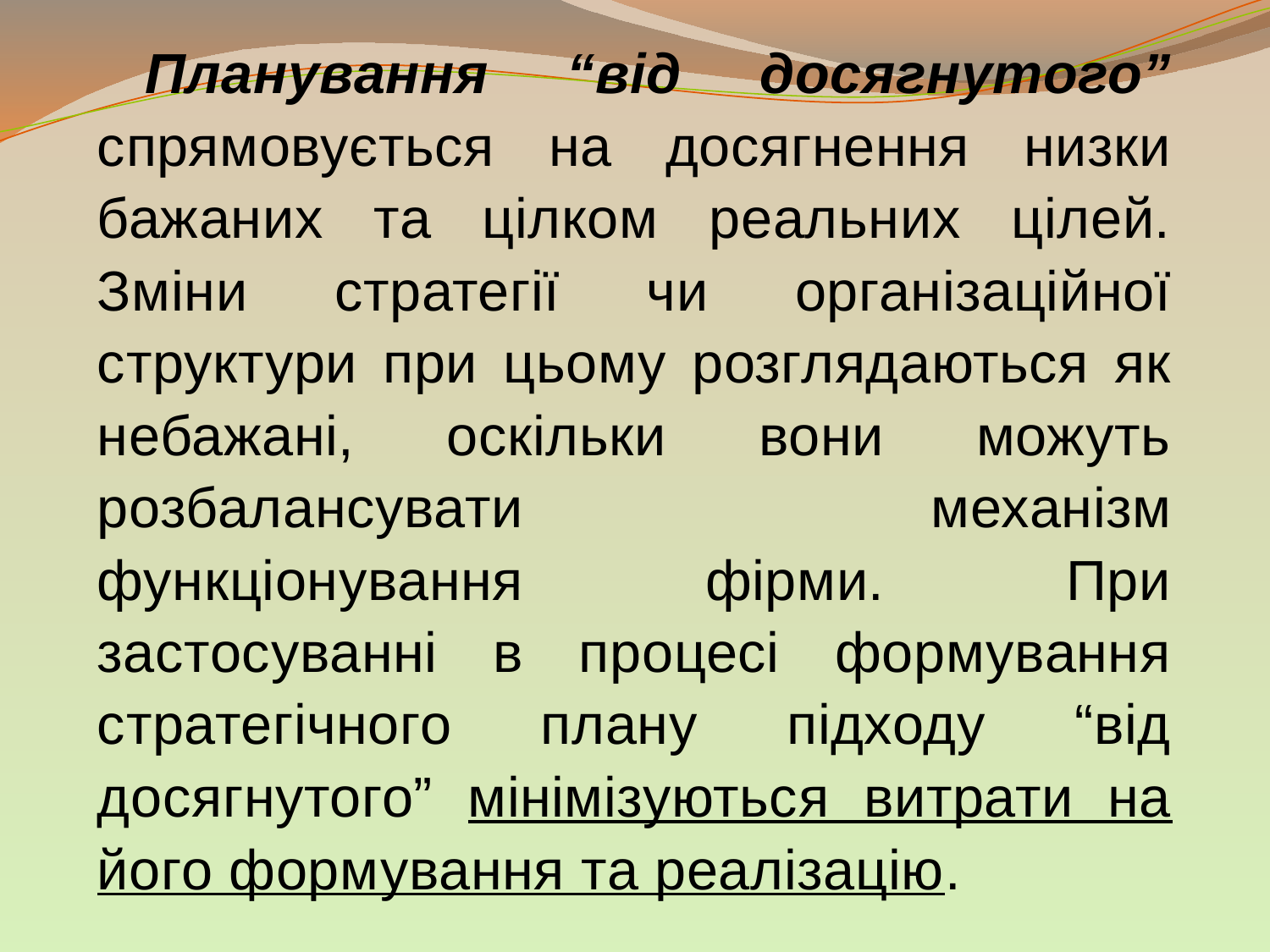

Планування “від досягнутого” спрямовується на досягнення низки бажаних та цілком реальних цілей. Зміни стратегії чи організаційної структури при цьому розглядаються як небажані, оскільки вони можуть розбалансувати механізм функціонування фірми. При застосуванні в процесі формування стратегічного плану підходу “від досягнутого” мінімізуються витрати на його формування та реалізацію.